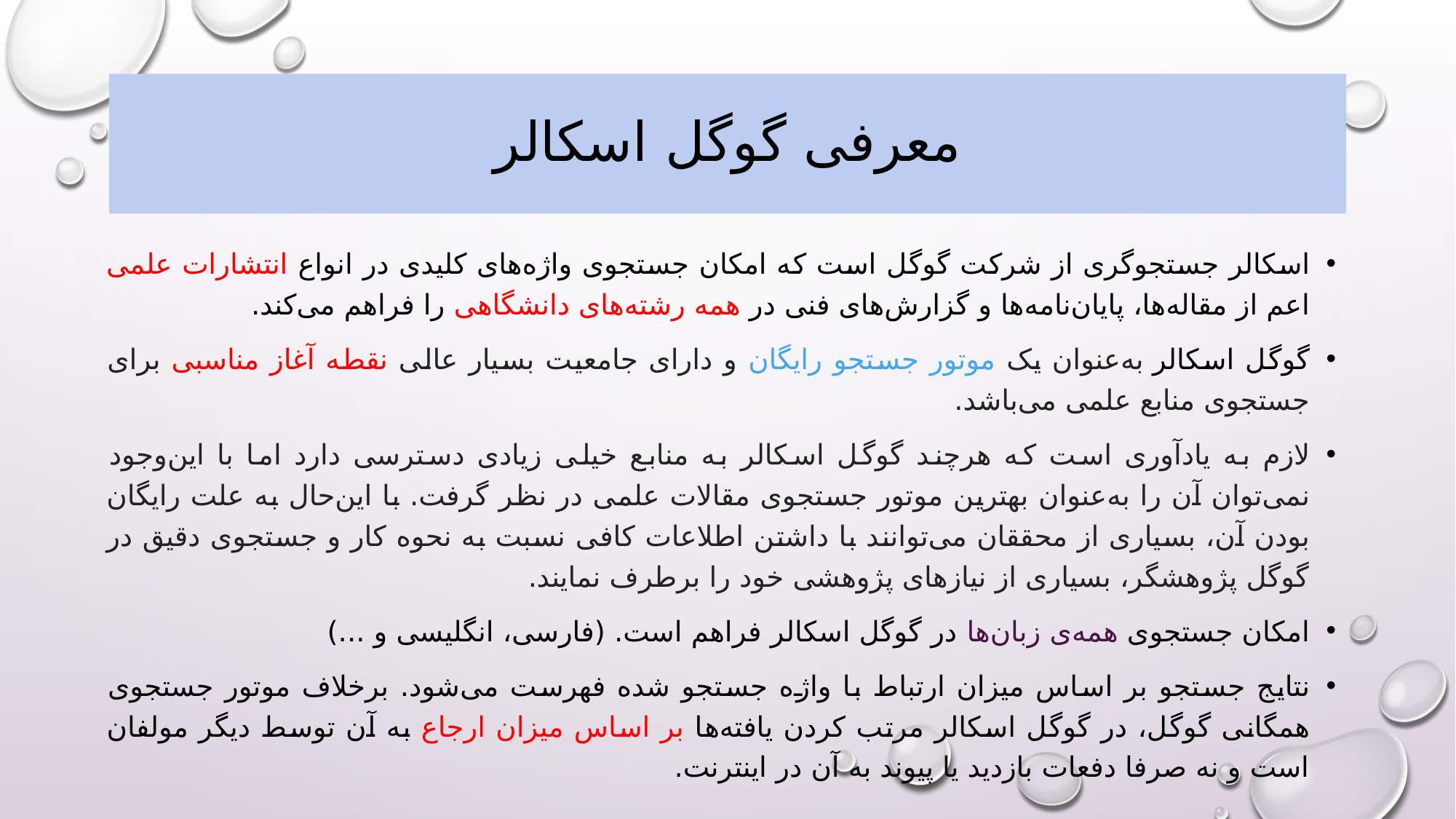

# معرفی گوگل اسکالر
اسکالر جستجوگری از شرکت گوگل است که امکان جستجوی واژه‌های کلیدی در انواع انتشارات علمی اعم از مقاله‌ها، پایان‌نامه‌ها و گزارش‌های فنی در همه رشته‌های دانشگاهی را فراهم می‌کند.
گوگل اسکالر به‌عنوان یک موتور جستجو رایگان و دارای جامعیت بسیار عالی نقطه آغاز مناسبی برای جستجوی منابع علمی می‌باشد.
لازم به یادآوری است که هرچند گوگل اسکالر به منابع خیلی زیادی دسترسی دارد اما با این‌وجود نمی‌توان آن را به‌عنوان بهترین موتور جستجوی مقالات علمی در نظر گرفت. با این‌حال به علت رایگان بودن آن، بسیاری از محققان می‌توانند با داشتن اطلاعات کافی نسبت به نحوه کار و جستجوی دقیق در گوگل پژوهشگر، بسیاری از نیازهای پژوهشی خود را برطرف نمایند.
امکان جستجوی همه‌ی زبان‌ها در گوگل اسکالر فراهم است. (فارسی، انگلیسی و ...)
نتایج جستجو بر اساس میزان ارتباط با واژه جستجو شده فهرست می‌شود. برخلاف موتور جستجوی همگانی گوگل، در گوگل اسکالر مرتب کردن یافته‌ها بر اساس میزان ارجاع به آن توسط دیگر مولفان است و نه صرفا دفعات بازدید یا پیوند به آن در اینترنت.